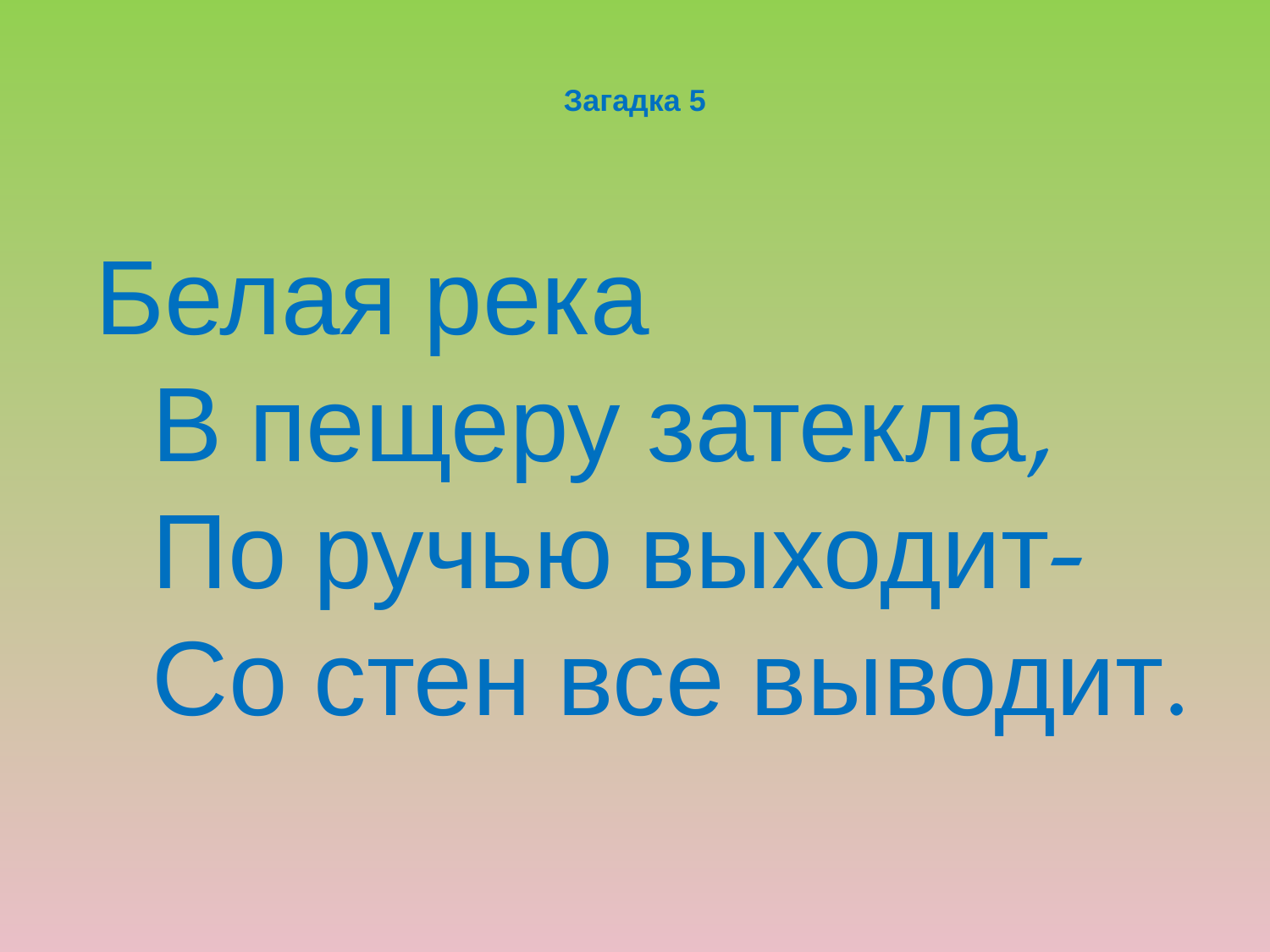

# Загадка 5
Белая река
В пещеру затекла,
По ручью выходит-
Со стен все выводит.